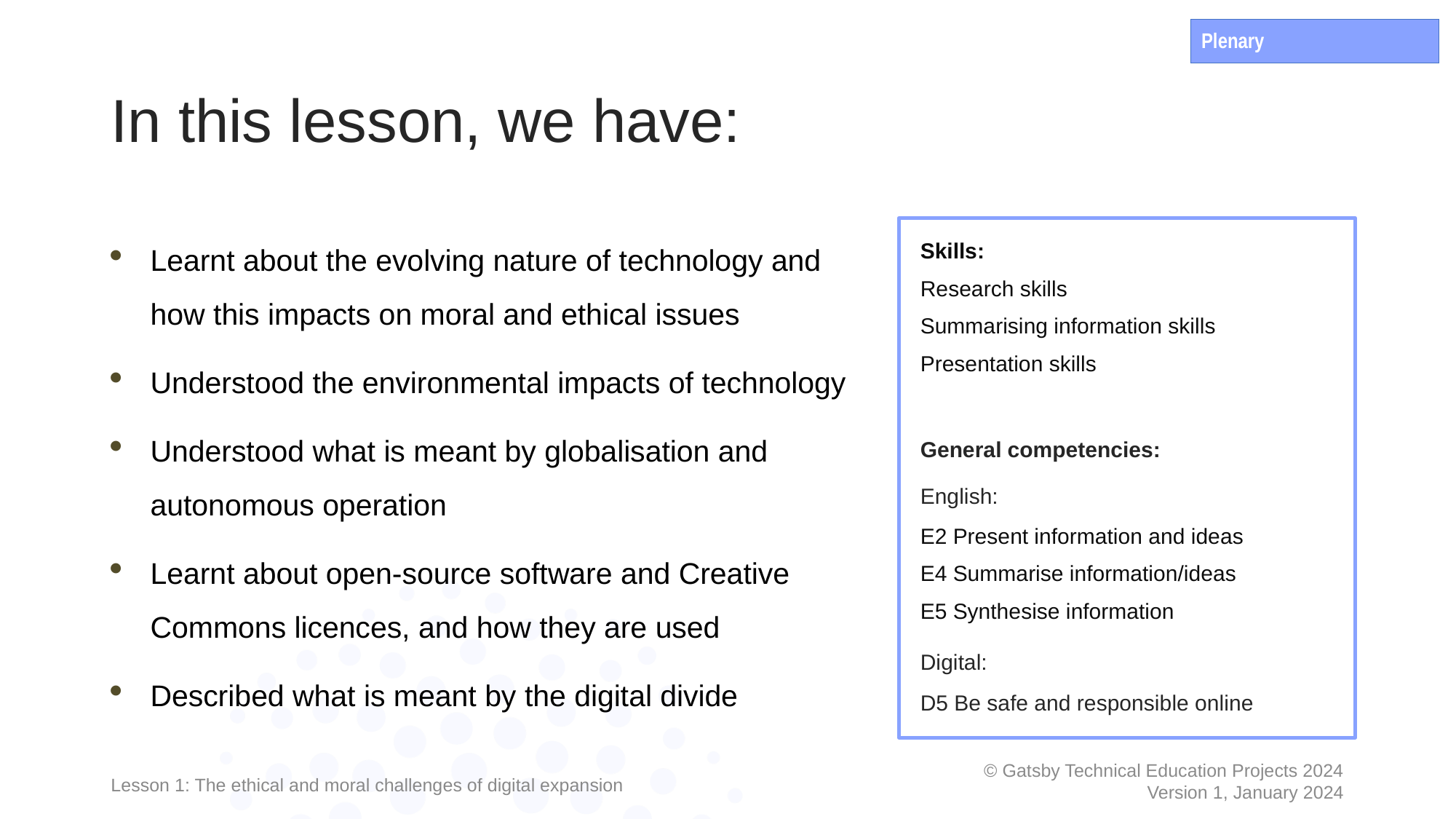

Plenary
# In this lesson, we have:
Learnt about the evolving nature of technology and how this impacts on moral and ethical issues
Understood the environmental impacts of technology
Understood what is meant by globalisation and autonomous operation
Learnt about open-source software and Creative Commons licences, and how they are used
Described what is meant by the digital divide
Skills:
Research skills
Summarising information skills
Presentation skills

General competencies:
English:
E2 Present information and ideas
E4 Summarise information/ideas
E5 Synthesise information
Digital:
D5 Be safe and responsible online
Lesson 1: The ethical and moral challenges of digital expansion